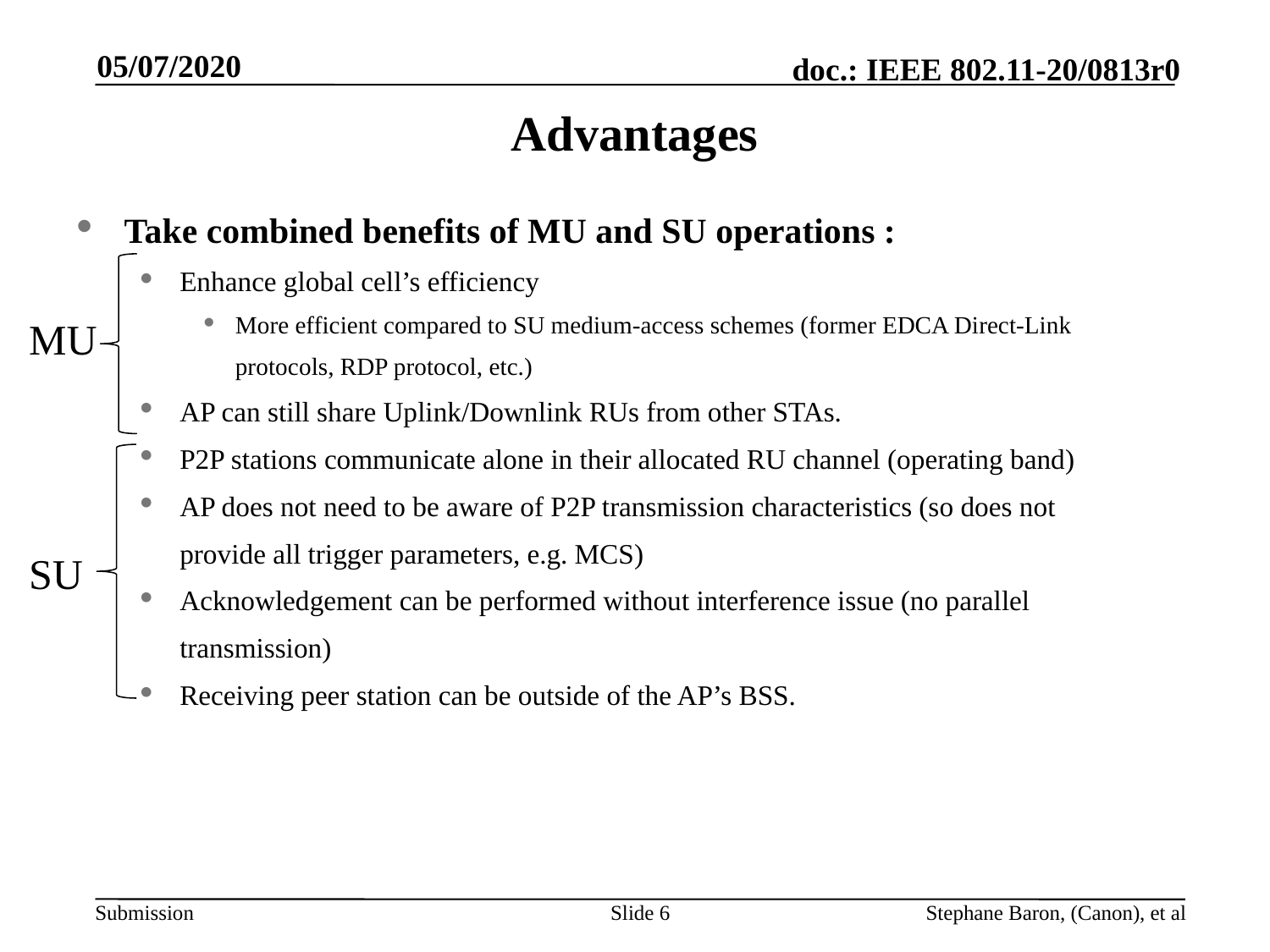

05/07/2020
# Advantages
Take combined benefits of MU and SU operations :
Enhance global cell’s efficiency
More efficient compared to SU medium-access schemes (former EDCA Direct-Link protocols, RDP protocol, etc.)
AP can still share Uplink/Downlink RUs from other STAs.
P2P stations communicate alone in their allocated RU channel (operating band)
AP does not need to be aware of P2P transmission characteristics (so does not provide all trigger parameters, e.g. MCS)
Acknowledgement can be performed without interference issue (no parallel transmission)
Receiving peer station can be outside of the AP’s BSS.

MU

SU
Slide 6
Stephane Baron, (Canon), et al